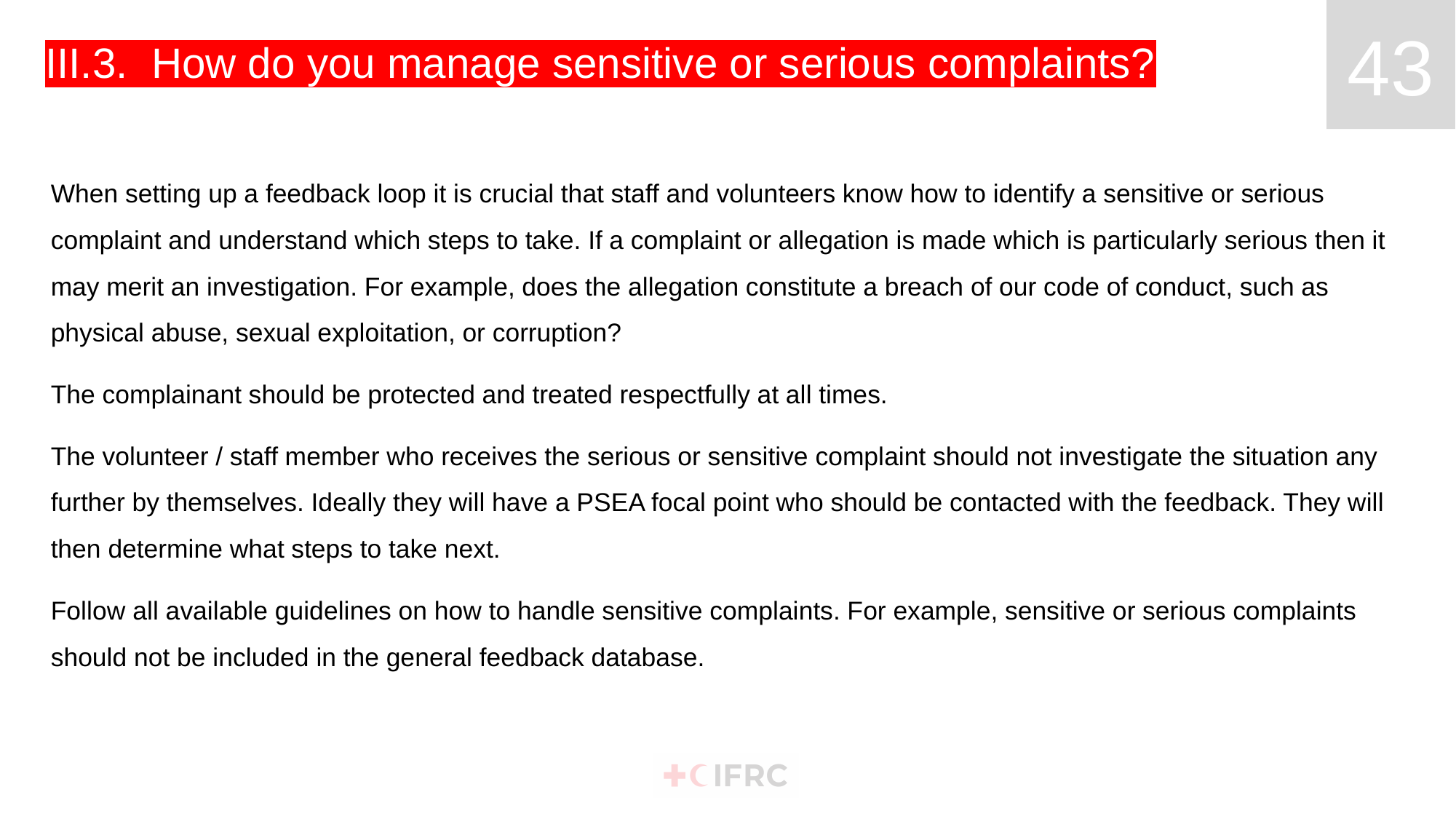

# III.3.  How do you manage sensitive or serious complaints?
When setting up a feedback loop it is crucial that staff and volunteers know how to identify a sensitive or serious complaint and understand which steps to take. If a complaint or allegation is made which is particularly serious then it may merit an investigation. For example, does the allegation constitute a breach of our code of conduct, such as physical abuse, sexual exploitation, or corruption?
The complainant should be protected and treated respectfully at all times.
The volunteer / staff member who receives the serious or sensitive complaint should not investigate the situation any further by themselves. Ideally they will have a PSEA focal point who should be contacted with the feedback. They will then determine what steps to take next.
Follow all available guidelines on how to handle sensitive complaints. For example, sensitive or serious complaints should not be included in the general feedback database.